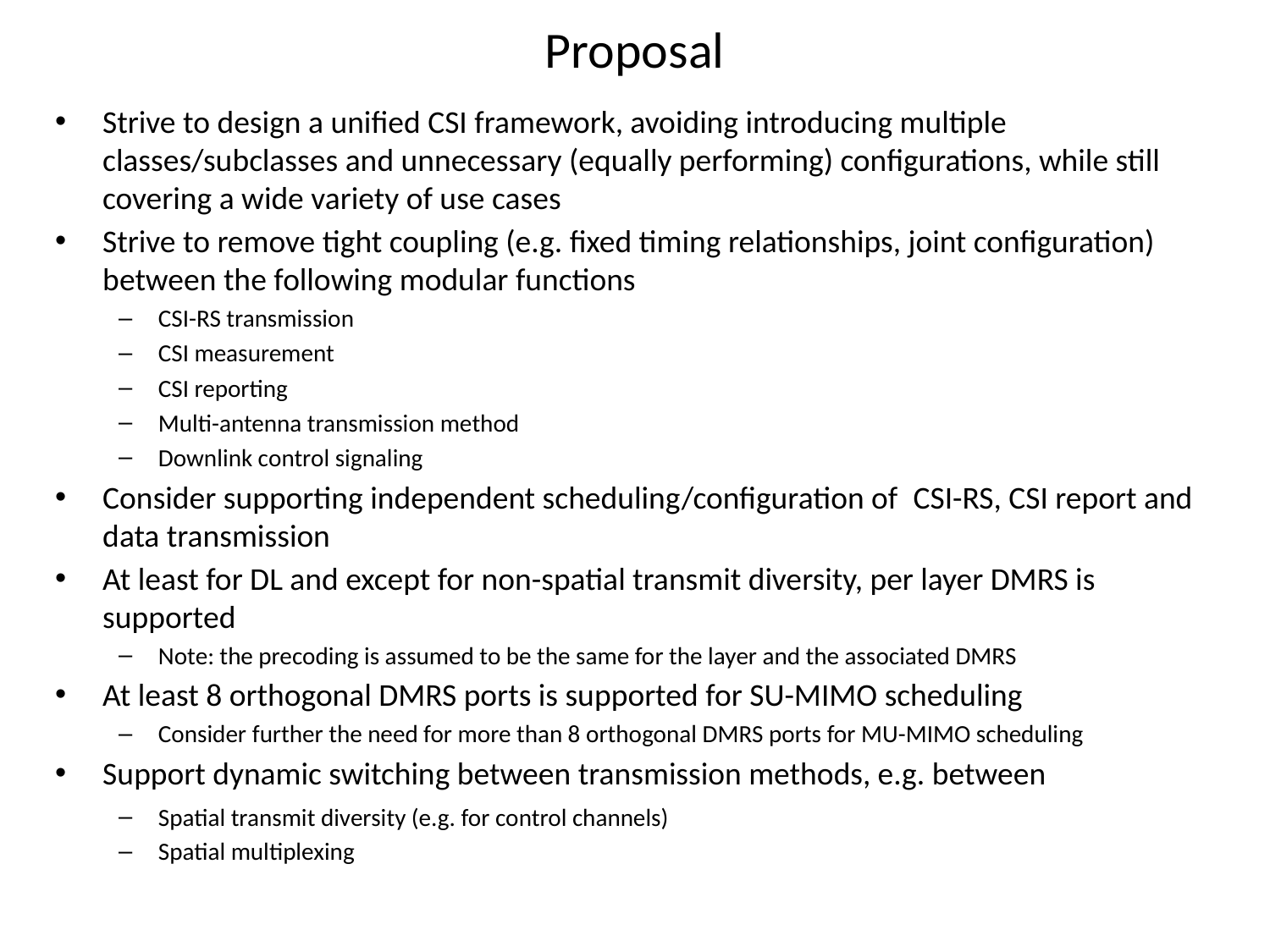

# Proposal
Strive to design a unified CSI framework, avoiding introducing multiple classes/subclasses and unnecessary (equally performing) configurations, while still covering a wide variety of use cases
Strive to remove tight coupling (e.g. fixed timing relationships, joint configuration) between the following modular functions
CSI-RS transmission
CSI measurement
CSI reporting
Multi-antenna transmission method
Downlink control signaling
Consider supporting independent scheduling/configuration of  CSI-RS, CSI report and data transmission
At least for DL and except for non-spatial transmit diversity, per layer DMRS is supported
Note: the precoding is assumed to be the same for the layer and the associated DMRS
At least 8 orthogonal DMRS ports is supported for SU-MIMO scheduling
Consider further the need for more than 8 orthogonal DMRS ports for MU-MIMO scheduling
Support dynamic switching between transmission methods, e.g. between
Spatial transmit diversity (e.g. for control channels)
Spatial multiplexing